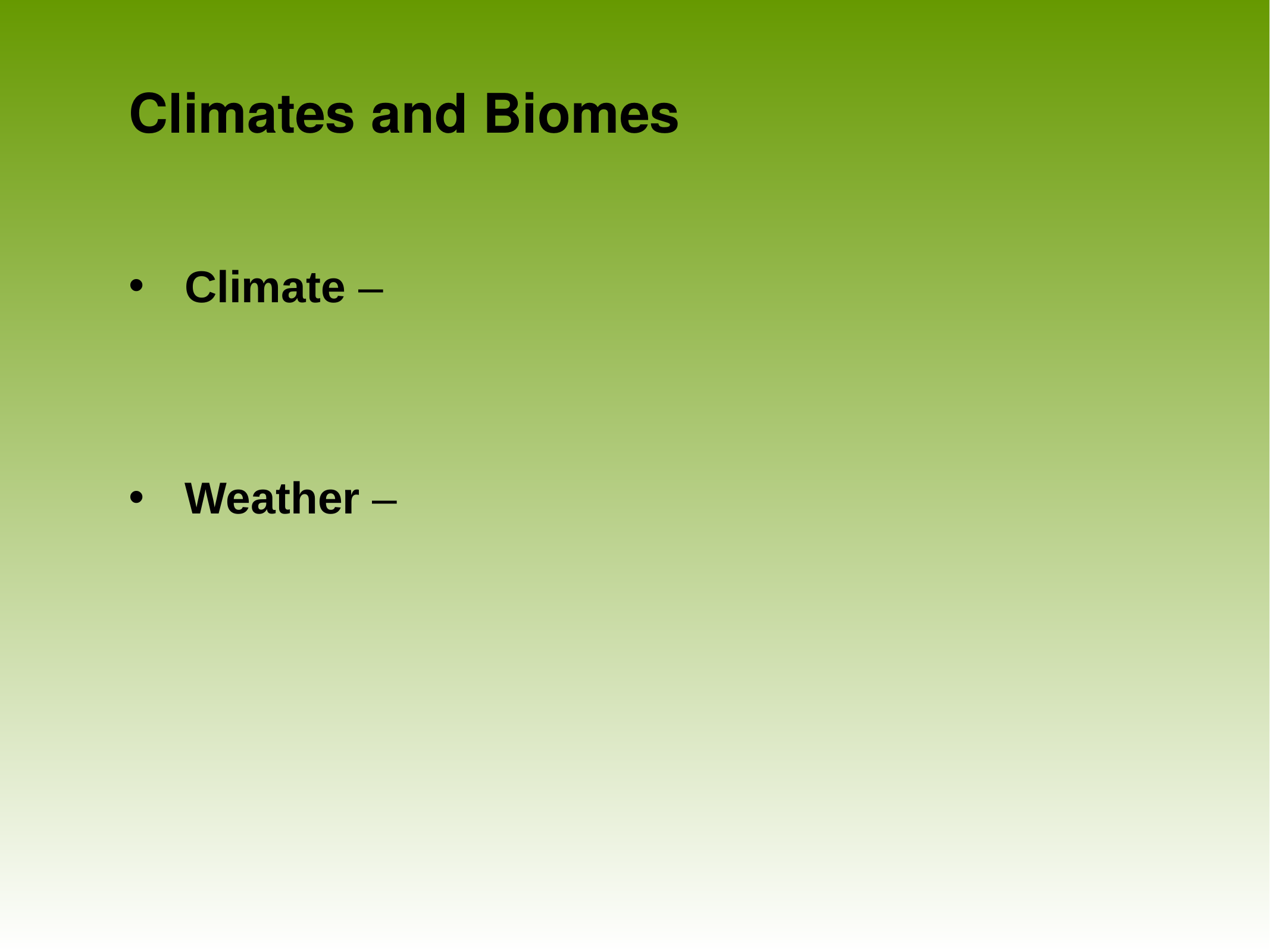

# Climates and Biomes
Climate –

Weather –